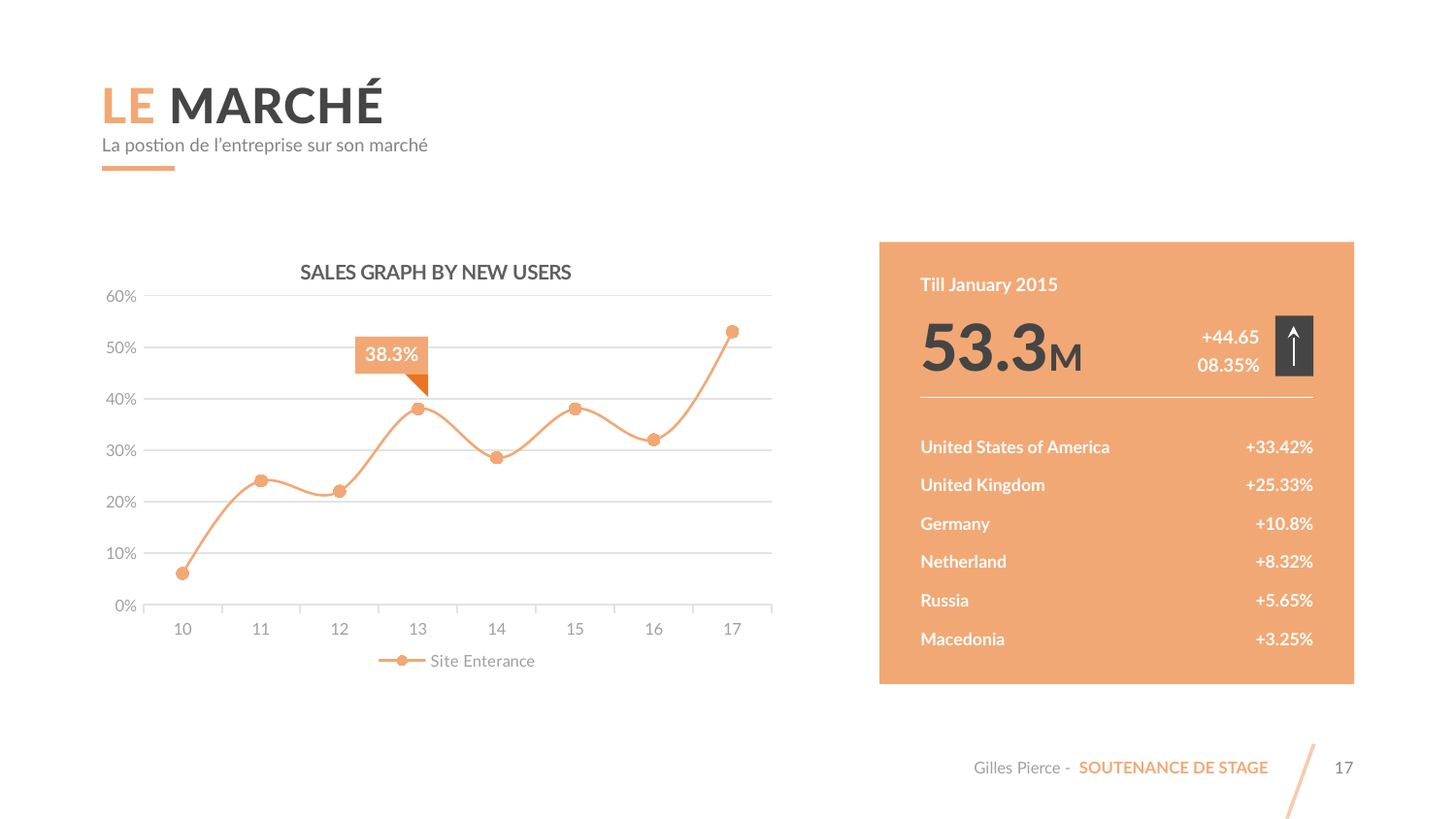

Le marché
La postion de l’entreprise sur son marché

Till January 2015
53.3M

+44.65
08.35%
United States of America
United Kingdom
Germany
Netherland
Russia
Macedonia
+33.42%
+25.33%
+10.8%
+8.32%
+5.65%
+3.25%

### Chart: SALES GRAPH BY NEW USERS

| Category | Site Enterance |
|---|---|
| 10 | 0.06 |
| 11 | 0.24 |
| 12 | 0.22 |
| 13 | 0.38 |
| 14 | 0.285 |
| 15 | 0.38 |
| 16 | 0.32 |
| 17 | 0.53 |

38.3%